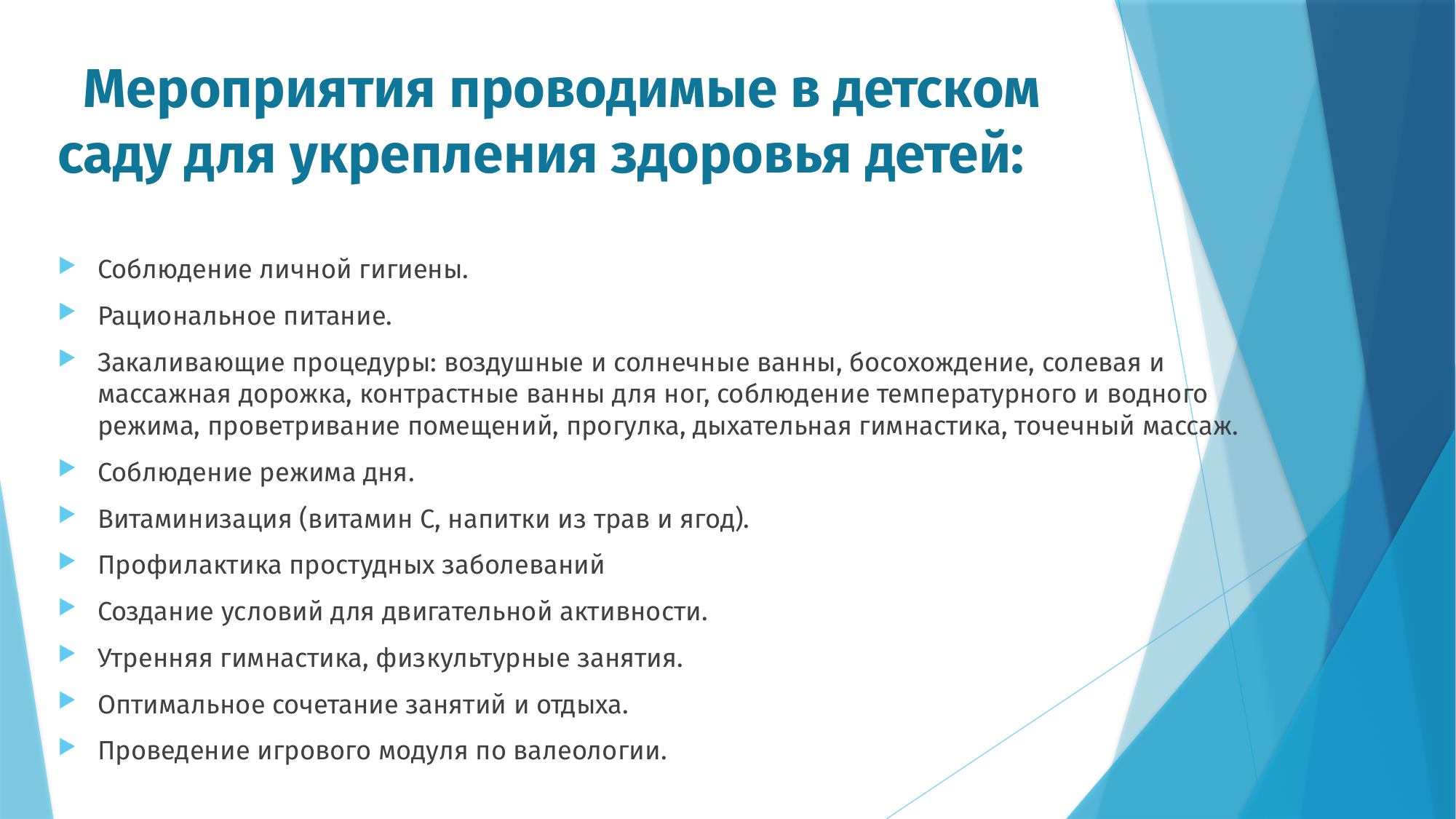

# Мероприятия проводимые в детском саду для укрепления здоровья детей:

Соблюдение личной гигиены.
Рациональное питание.
Закаливающие процедуры: воздушные и солнечные ванны, босохождение, солевая и массажная дорожка, контрастные ванны для ног, соблюдение температурного и водного режима, проветривание помещений, прогулка, дыхательная гимнастика, точечный массаж.
Соблюдение режима дня.
Витаминизация (витамин С, напитки из трав и ягод).
Профилактика простудных заболеваний
Создание условий для двигательной активности.
Утренняя гимнастика, физкультурные занятия.
Оптимальное сочетание занятий и отдыха.
Проведение игрового модуля по валеологии.